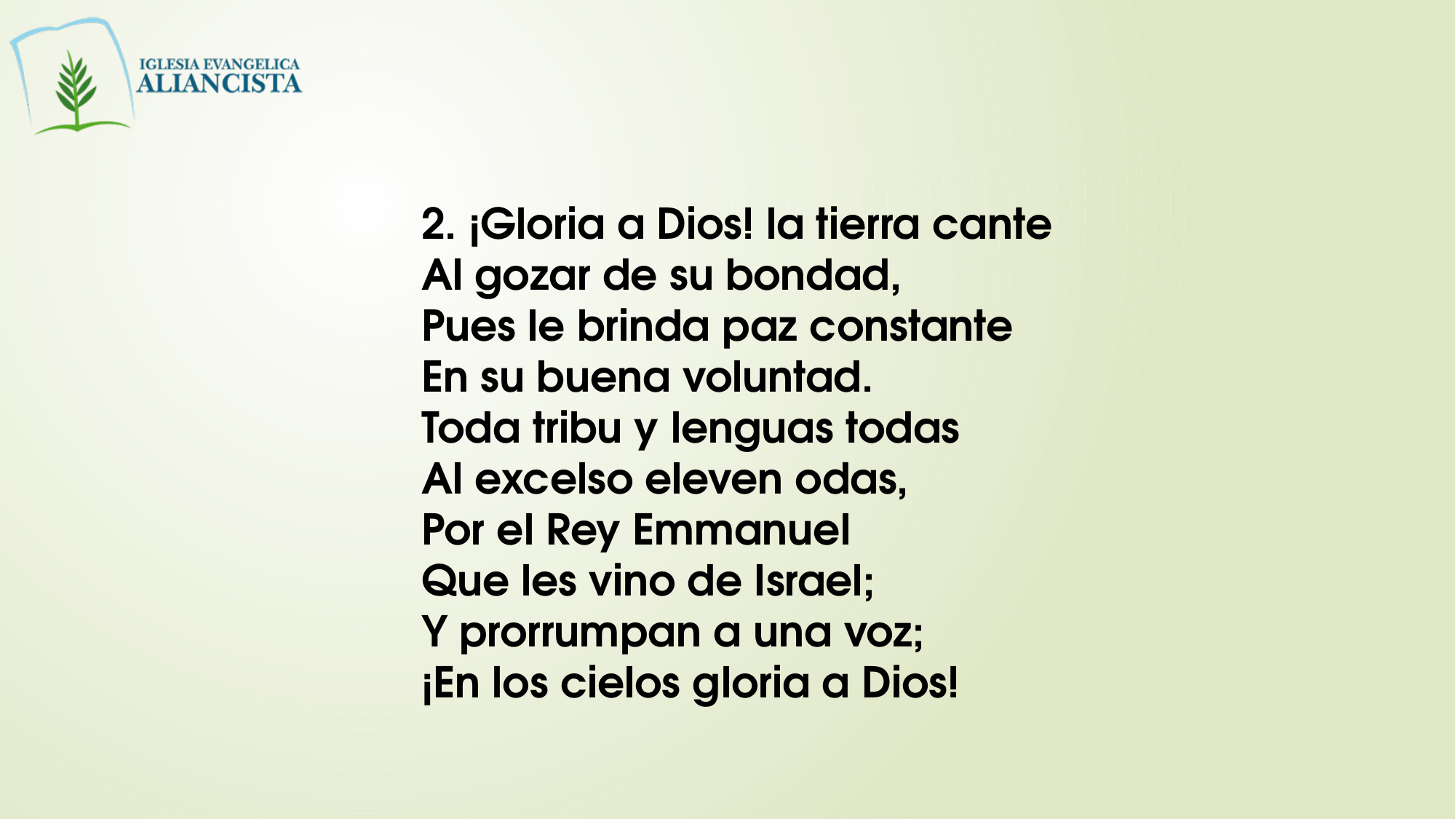

2. ¡Gloria a Dios! la tierra cante
Al gozar de su bondad,
Pues le brinda paz constante
En su buena voluntad.
Toda tribu y lenguas todas
Al excelso eleven odas,
Por el Rey Emmanuel
Que les vino de Israel;
Y prorrumpan a una voz;
¡En los cielos gloria a Dios!